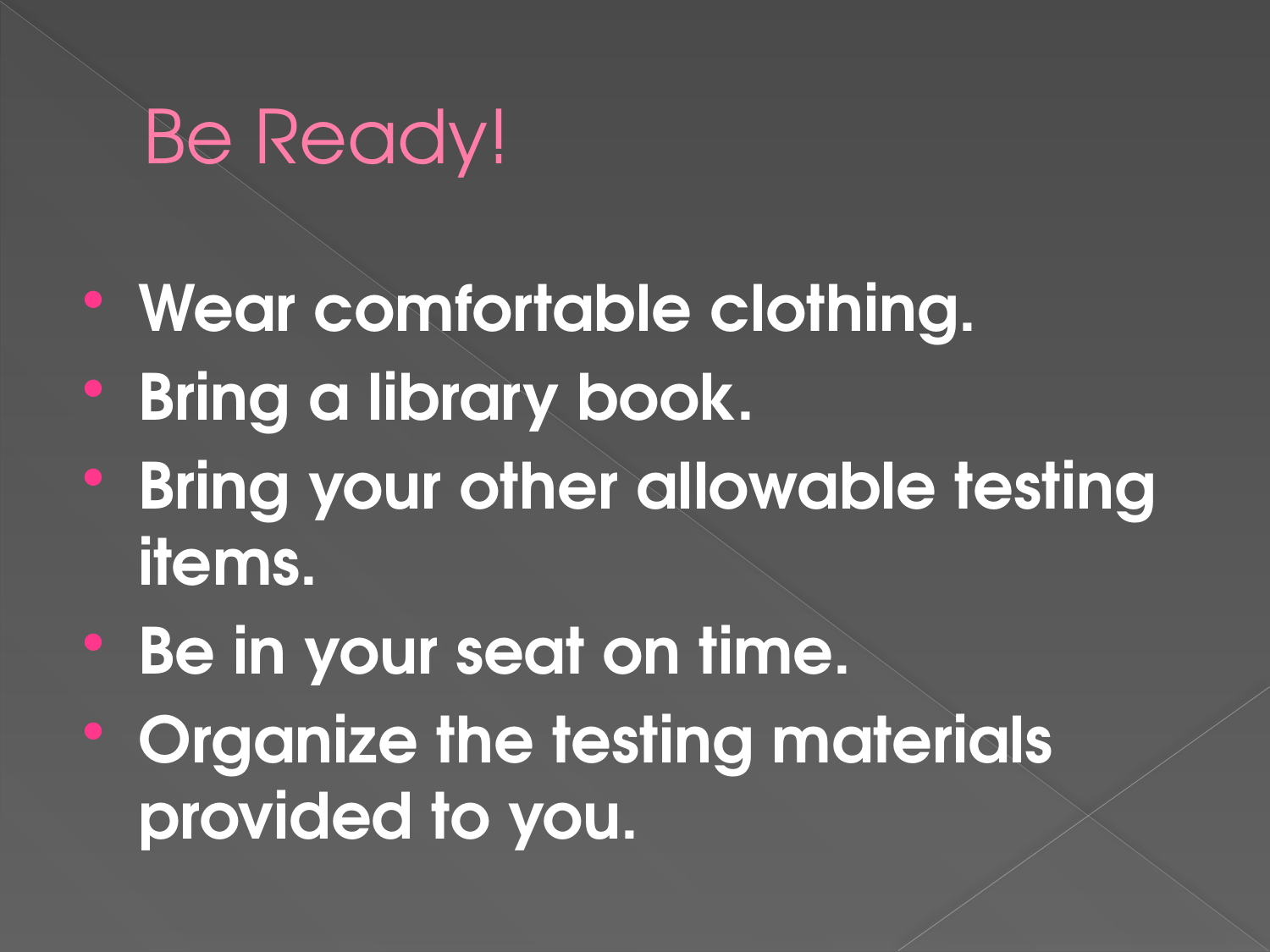

# Be Ready!
Wear comfortable clothing.
Bring a library book.
Bring your other allowable testing items.
Be in your seat on time.
Organize the testing materials provided to you.